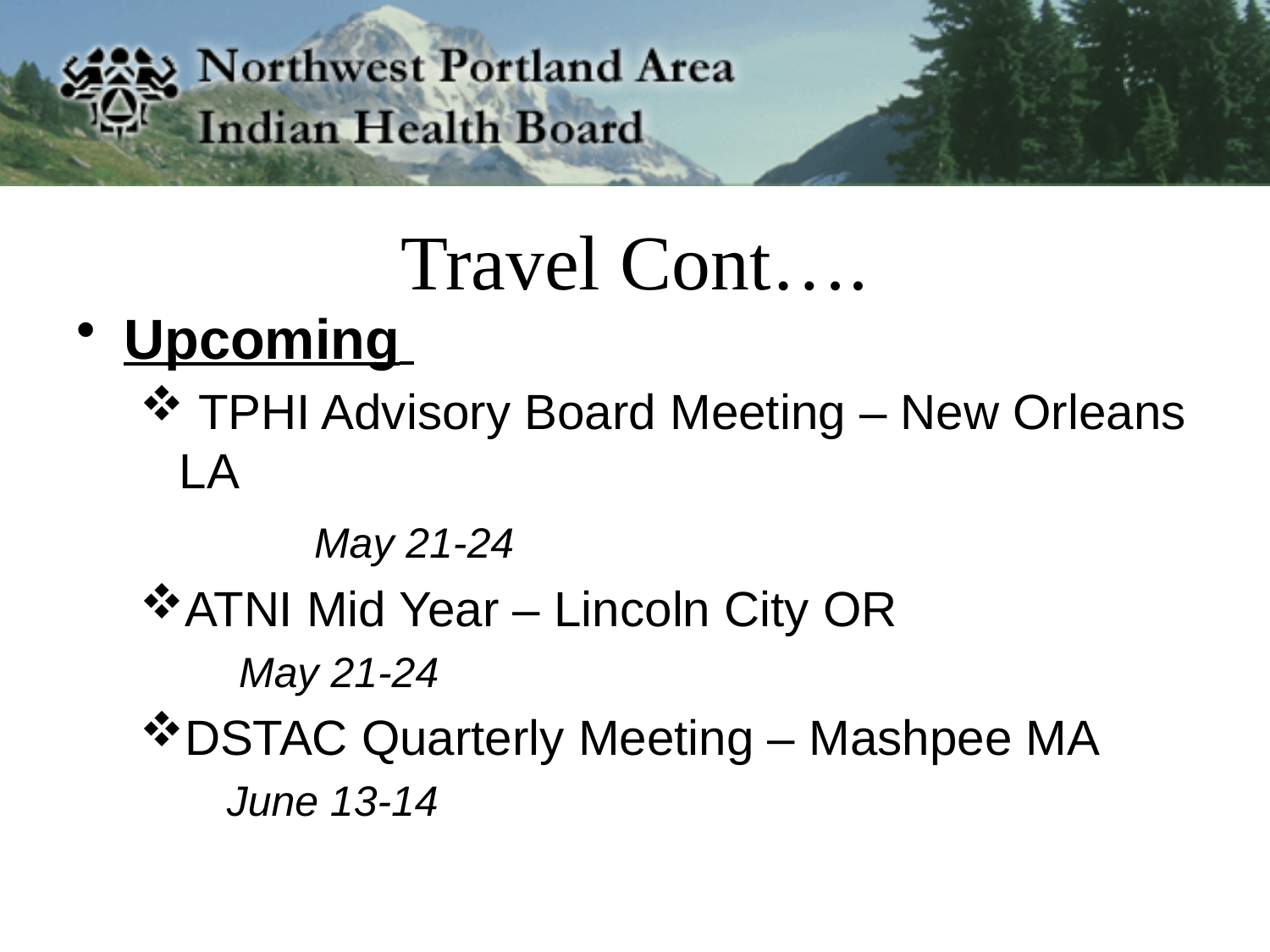

# Travel Cont….
Upcoming
 TPHI Advisory Board Meeting – New Orleans LA
	    May 21-24
ATNI Mid Year – Lincoln City OR
   May 21-24
DSTAC Quarterly Meeting – Mashpee MA
  June 13-14